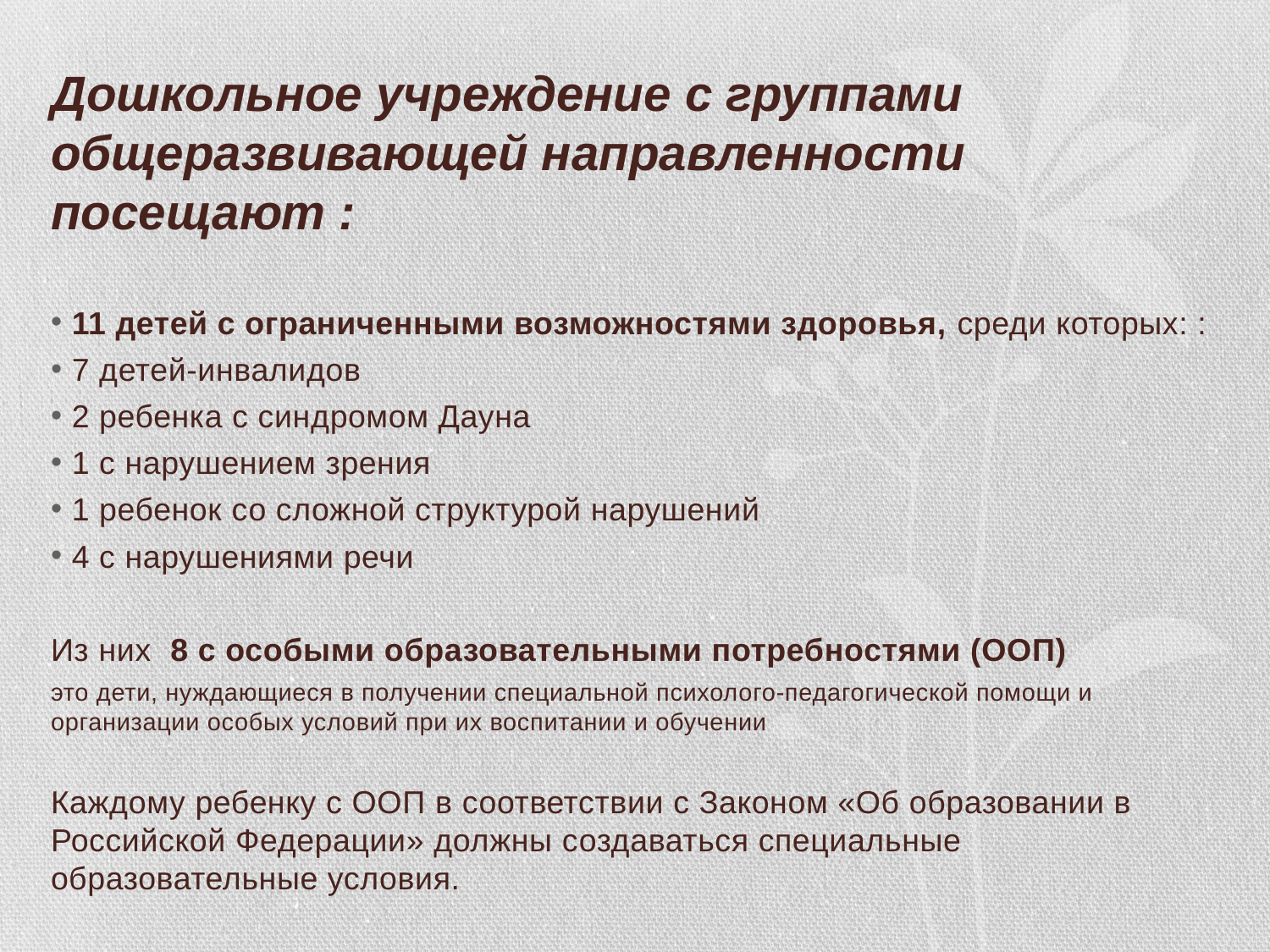

# Дошкольное учреждение с группами общеразвивающей направленности посещают :
11 детей с ограниченными возможностями здоровья, среди которых: :
7 детей-инвалидов
2 ребенка с синдромом Дауна
1 с нарушением зрения
1 ребенок со сложной структурой нарушений
4 с нарушениями речи

Из них  8 с особыми образовательными потребностями (ООП)
это дети, нуждающиеся в получении специальной психолого-педагогической помощи и организации особых условий при их воспитании и обучении

Каждому ребенку с ООП в соответствии с Законом «Об образовании в Российской Федерации» должны создаваться специальные образовательные условия.